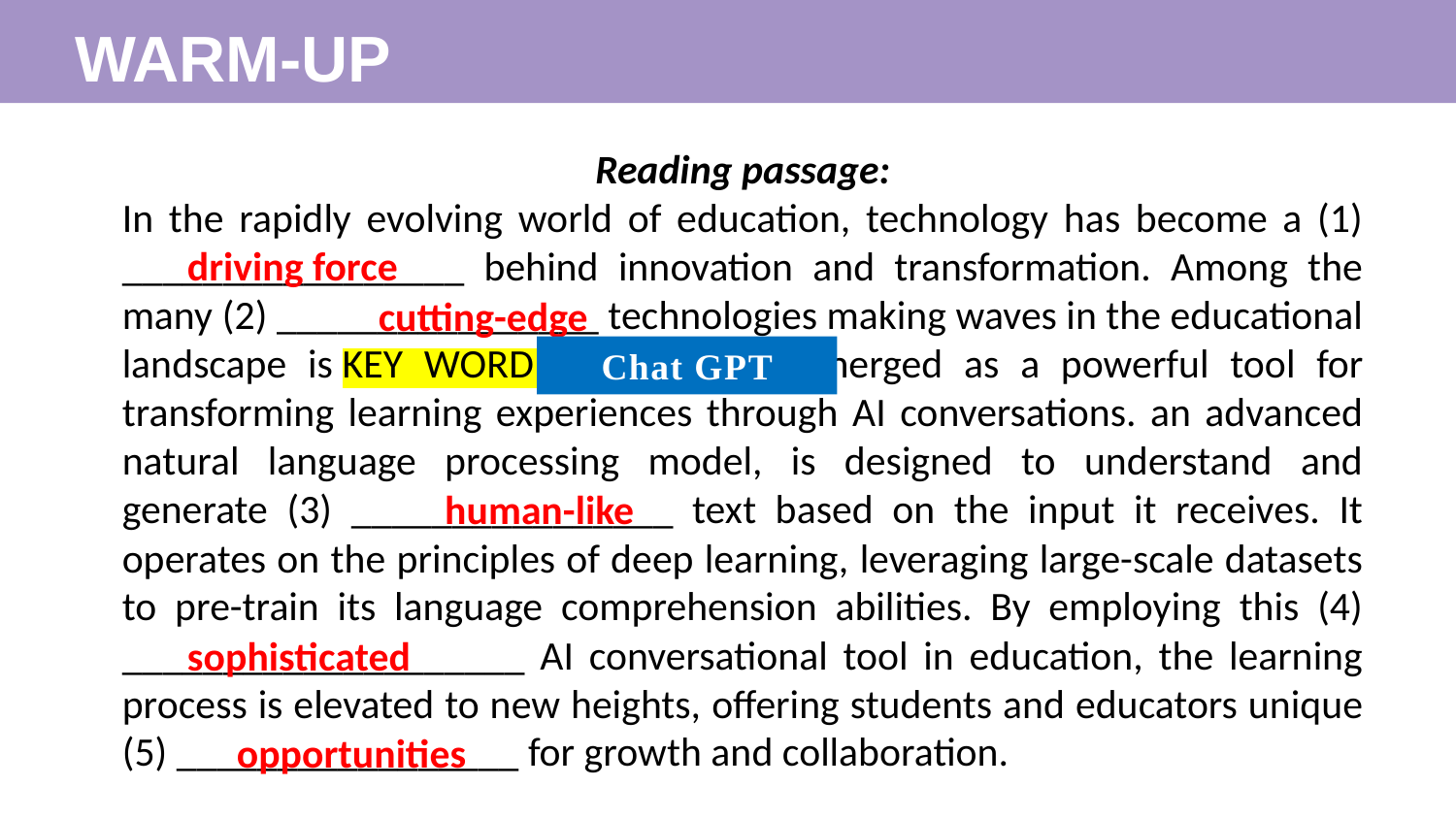

WARM-UP
Reading passage:
In the rapidly evolving world of education, technology has become a (1) _________________ behind innovation and transformation. Among the many (2) ________________ technologies making waves in the educational landscape is KEY WORD HERE. It has emerged as a powerful tool for transforming learning experiences through AI conversations. an advanced natural language processing model, is designed to understand and generate (3) ________________ text based on the input it receives. It operates on the principles of deep learning, leveraging large-scale datasets to pre-train its language comprehension abilities. By employing this (4) ____________________ AI conversational tool in education, the learning process is elevated to new heights, offering students and educators unique (5) _________________ for growth and collaboration.
driving force
cutting-edge
Chat GPT
human-like
sophisticated
opportunities